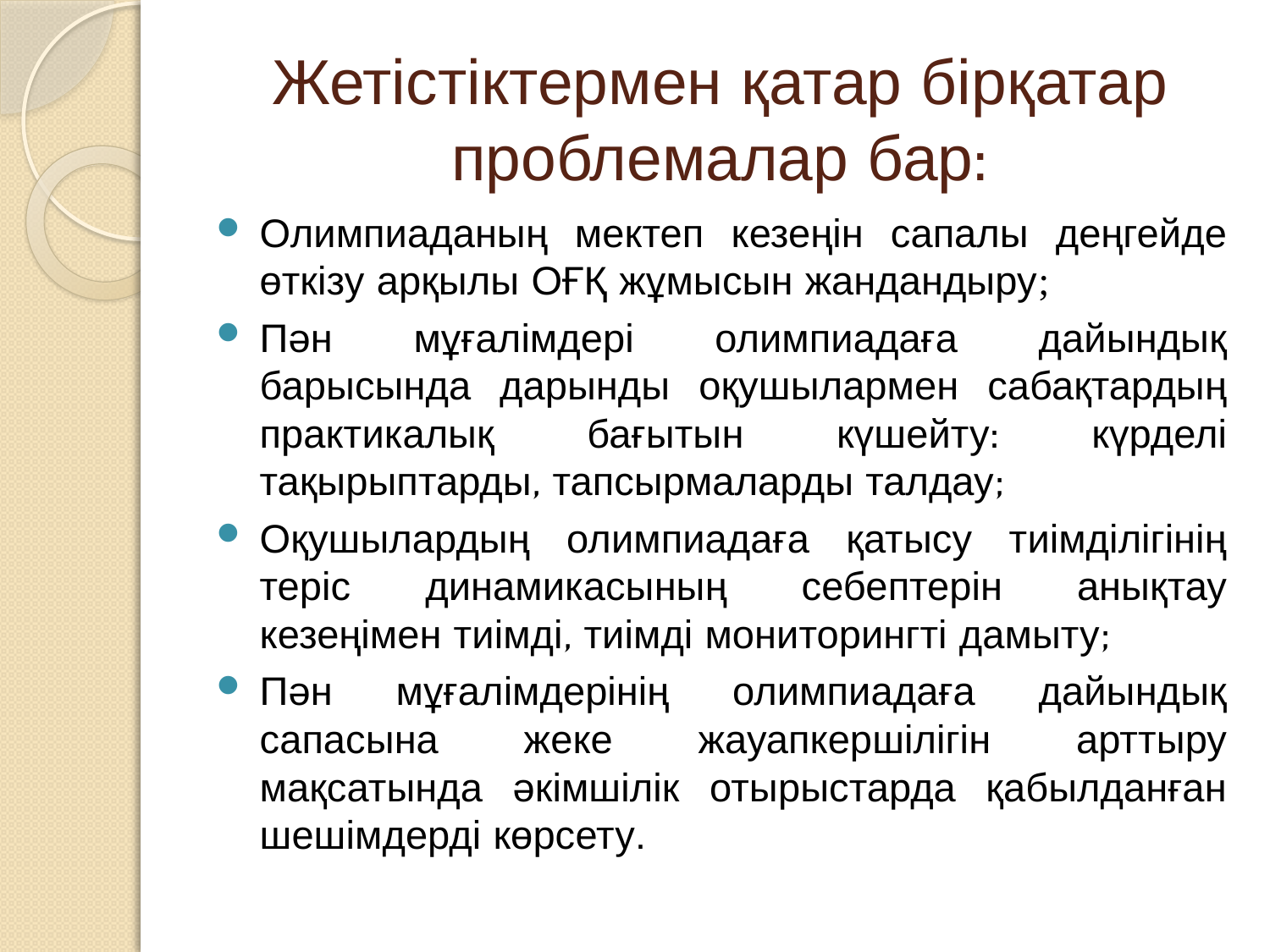

# Жетістіктермен қатар бірқатар проблемалар бар:
Олимпиаданың мектеп кезеңін сапалы деңгейде өткізу арқылы ОҒҚ жұмысын жандандыру;
Пән мұғалімдері олимпиадаға дайындық барысында дарынды оқушылармен сабақтардың практикалық бағытын күшейту: күрделі тақырыптарды, тапсырмаларды талдау;
Оқушылардың олимпиадаға қатысу тиімділігінің теріс динамикасының себептерін анықтау кезеңімен тиімді, тиімді мониторингті дамыту;
Пән мұғалімдерінің олимпиадаға дайындық сапасына жеке жауапкершілігін арттыру мақсатында әкімшілік отырыстарда қабылданған шешімдерді көрсету.